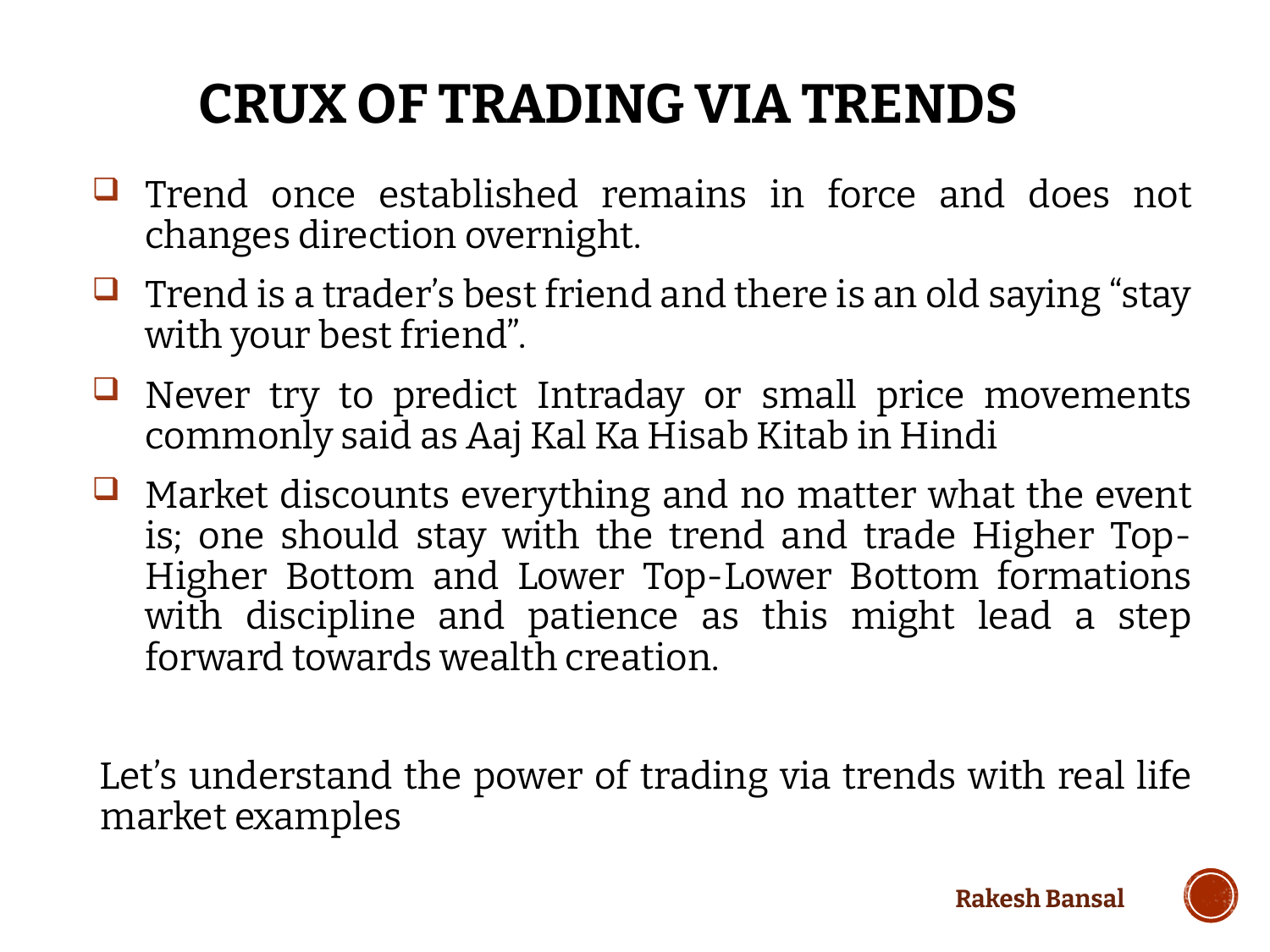

# Crux of Trading via Trends
Trend once established remains in force and does not changes direction overnight.
Trend is a trader’s best friend and there is an old saying “stay with your best friend”.
Never try to predict Intraday or small price movements commonly said as Aaj Kal Ka Hisab Kitab in Hindi
Market discounts everything and no matter what the event is; one should stay with the trend and trade Higher Top-Higher Bottom and Lower Top-Lower Bottom formations with discipline and patience as this might lead a step forward towards wealth creation.

Let’s understand the power of trading via trends with real life market examples

              Rakesh Bansal